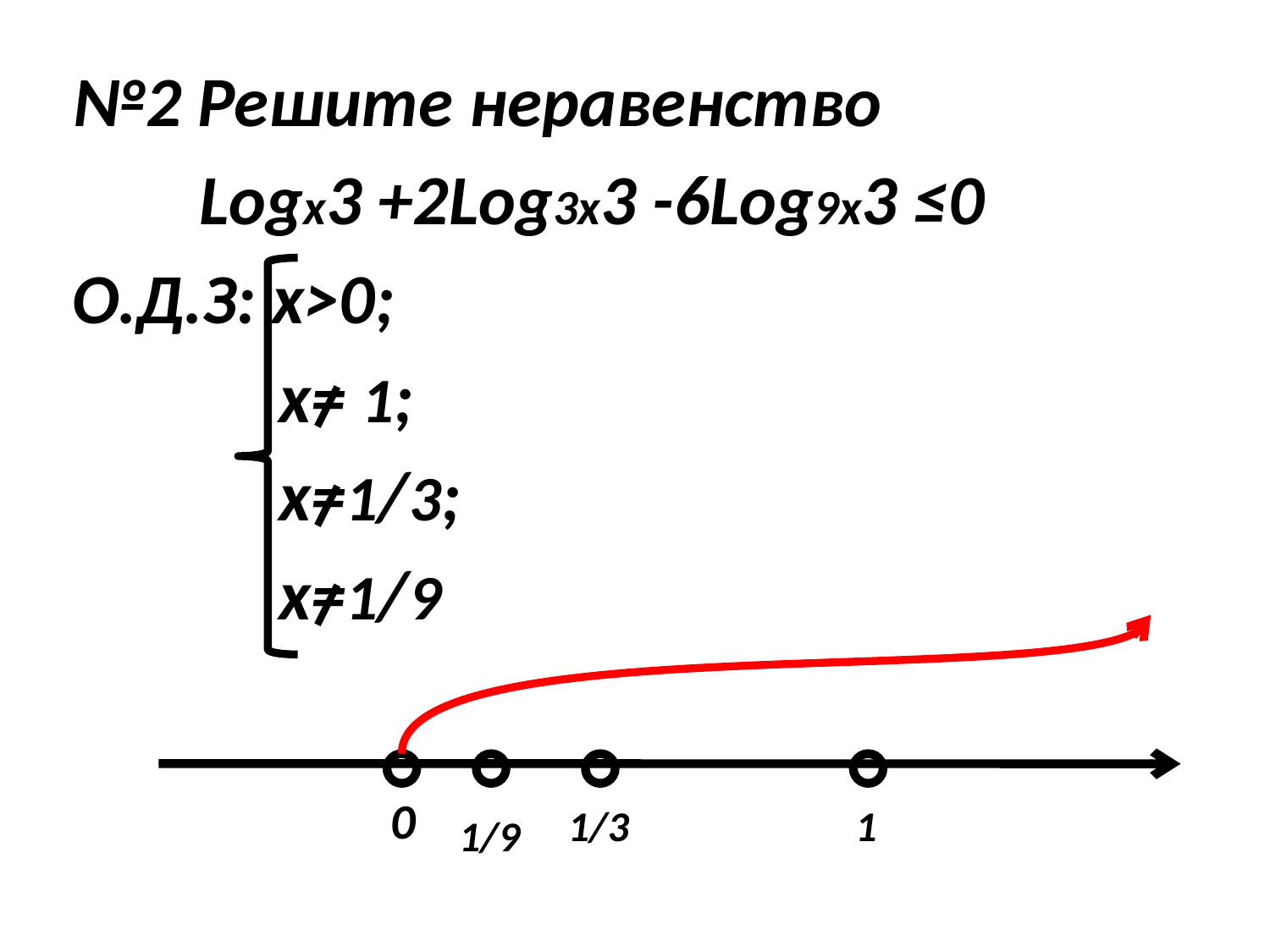

№2 Решите неравенство
        Logx3 +2Log3x3 -6Log9x3 ≤0
О.Д.З: х>0;
             х= 1;
             х=1/3;
             х=1/9

 0
1/3
 1
1/9